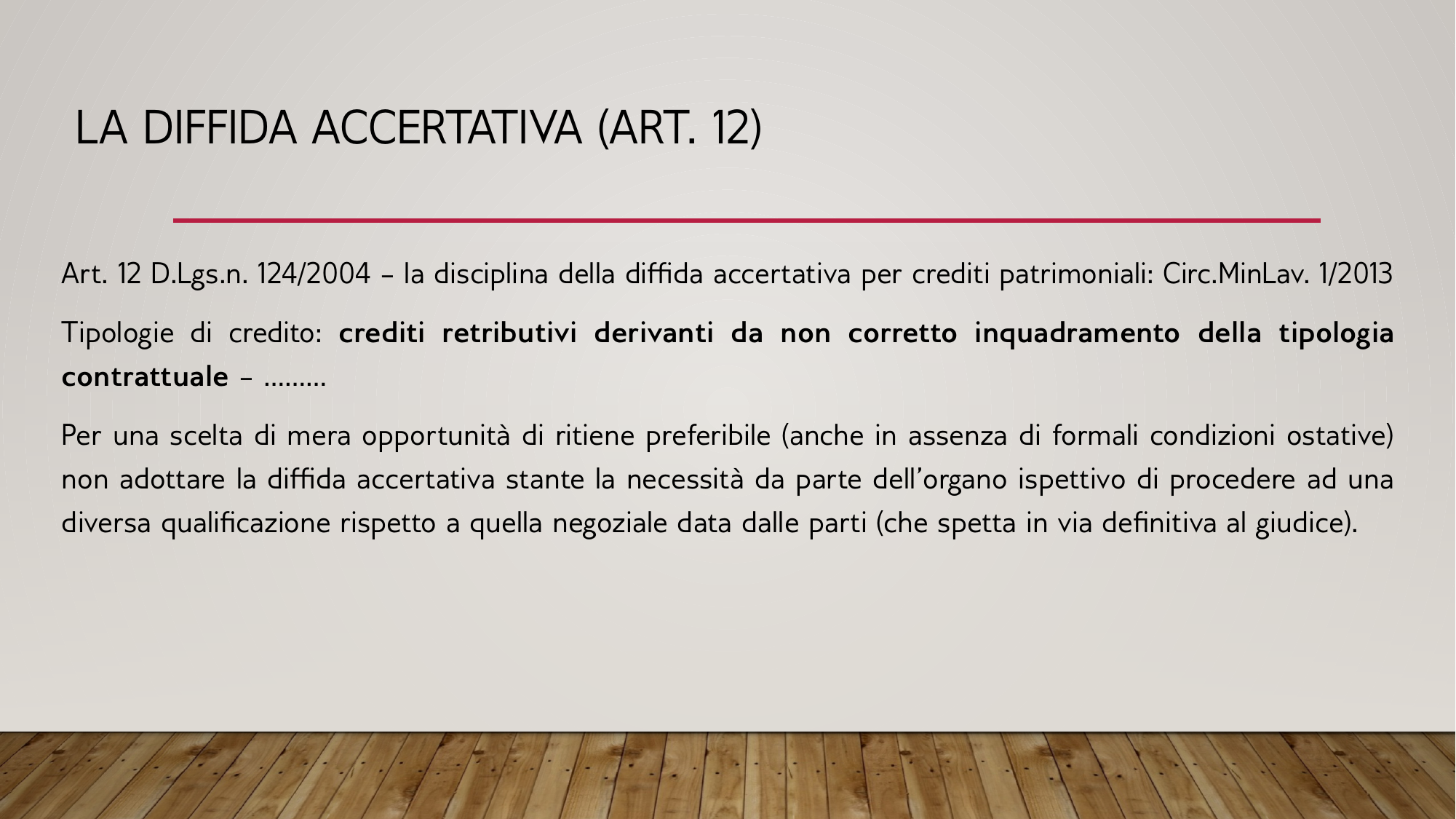

# La diffida accertativa (art. 12)
Art. 12 D.Lgs.n. 124/2004 – la disciplina della diffida accertativa per crediti patrimoniali: Circ.MinLav. 1/2013
Tipologie di credito: crediti retributivi derivanti da non corretto inquadramento della tipologia contrattuale – ………
Per una scelta di mera opportunità di ritiene preferibile (anche in assenza di formali condizioni ostative) non adottare la diffida accertativa stante la necessità da parte dell’organo ispettivo di procedere ad una diversa qualificazione rispetto a quella negoziale data dalle parti (che spetta in via definitiva al giudice).